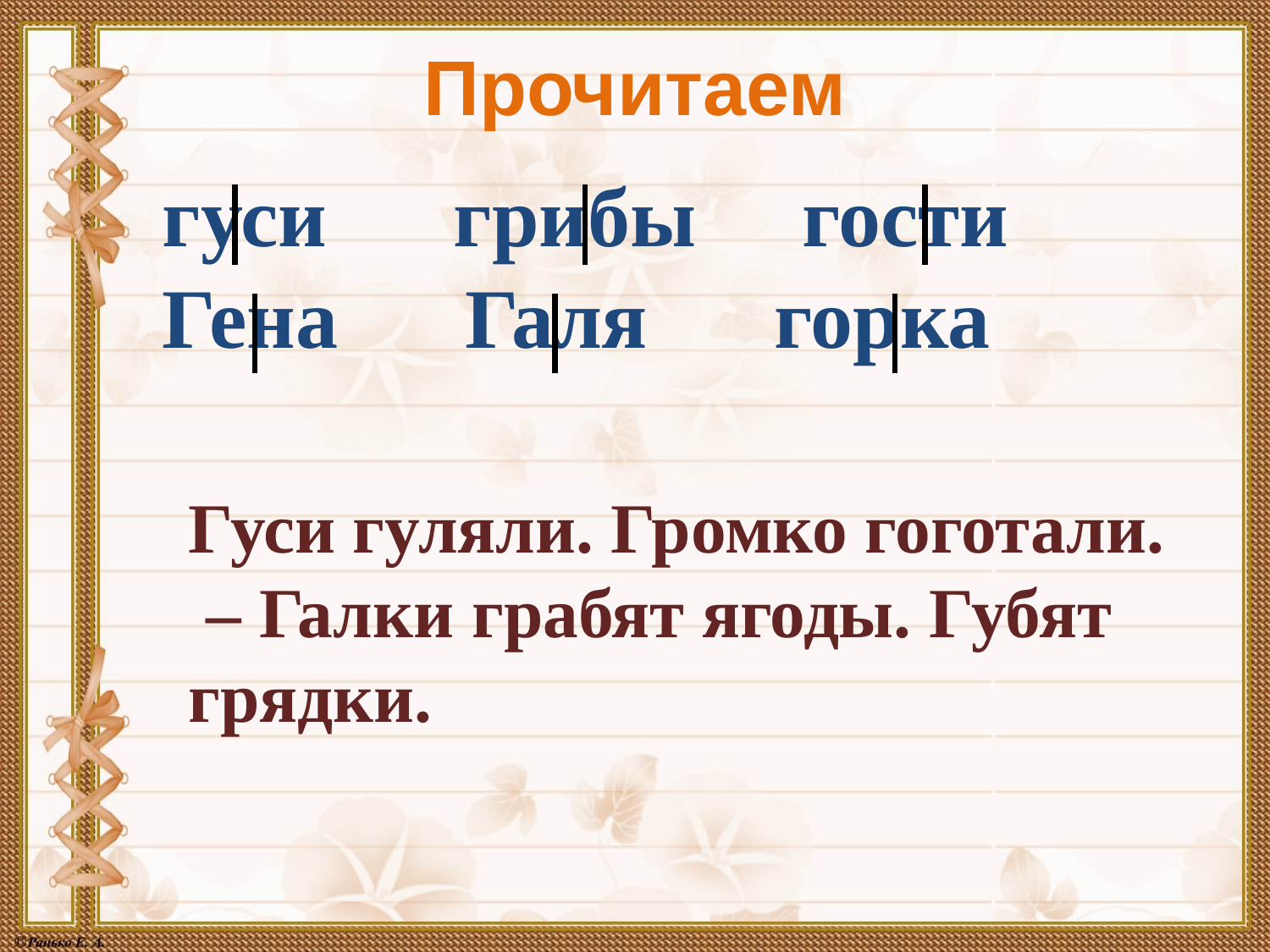

Прочитаем
гуси      грибы     гости
Гена      Галя      горка
Гуси гуляли. Громко гоготали.
 – Галки грабят ягоды. Губят грядки.